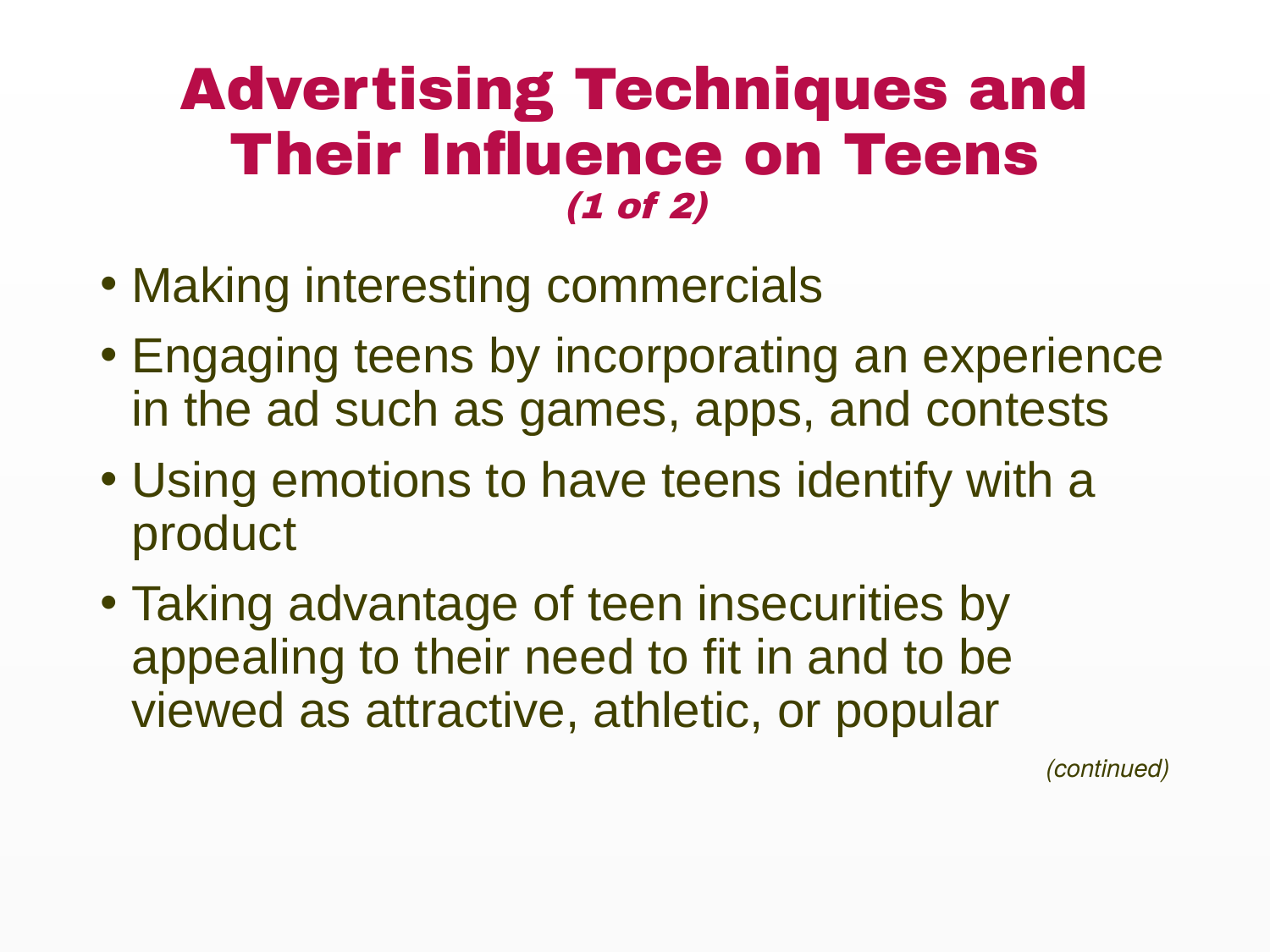

# Advertising Techniques and Their Influence on Teens (1 of 2)
Making interesting commercials
Engaging teens by incorporating an experience in the ad such as games, apps, and contests
Using emotions to have teens identify with a product
Taking advantage of teen insecurities by appealing to their need to fit in and to be viewed as attractive, athletic, or popular
(continued)